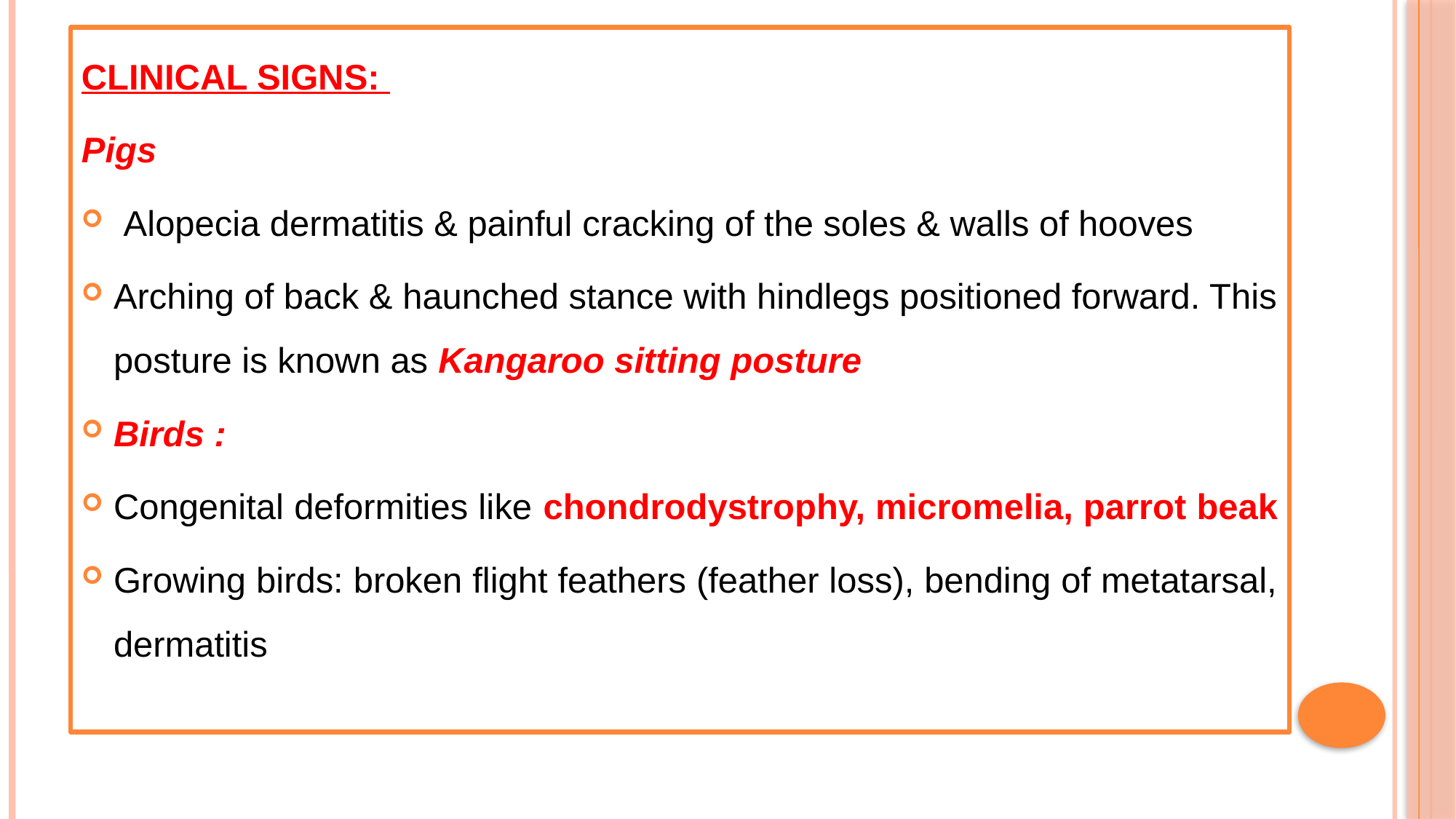

CLINICAL SIGNS:
Pigs
 Alopecia dermatitis & painful cracking of the soles & walls of hooves
Arching of back & haunched stance with hindlegs positioned forward. This posture is known as Kangaroo sitting posture
Birds :
Congenital deformities like chondrodystrophy, micromelia, parrot beak
Growing birds: broken flight feathers (feather loss), bending of metatarsal, dermatitis